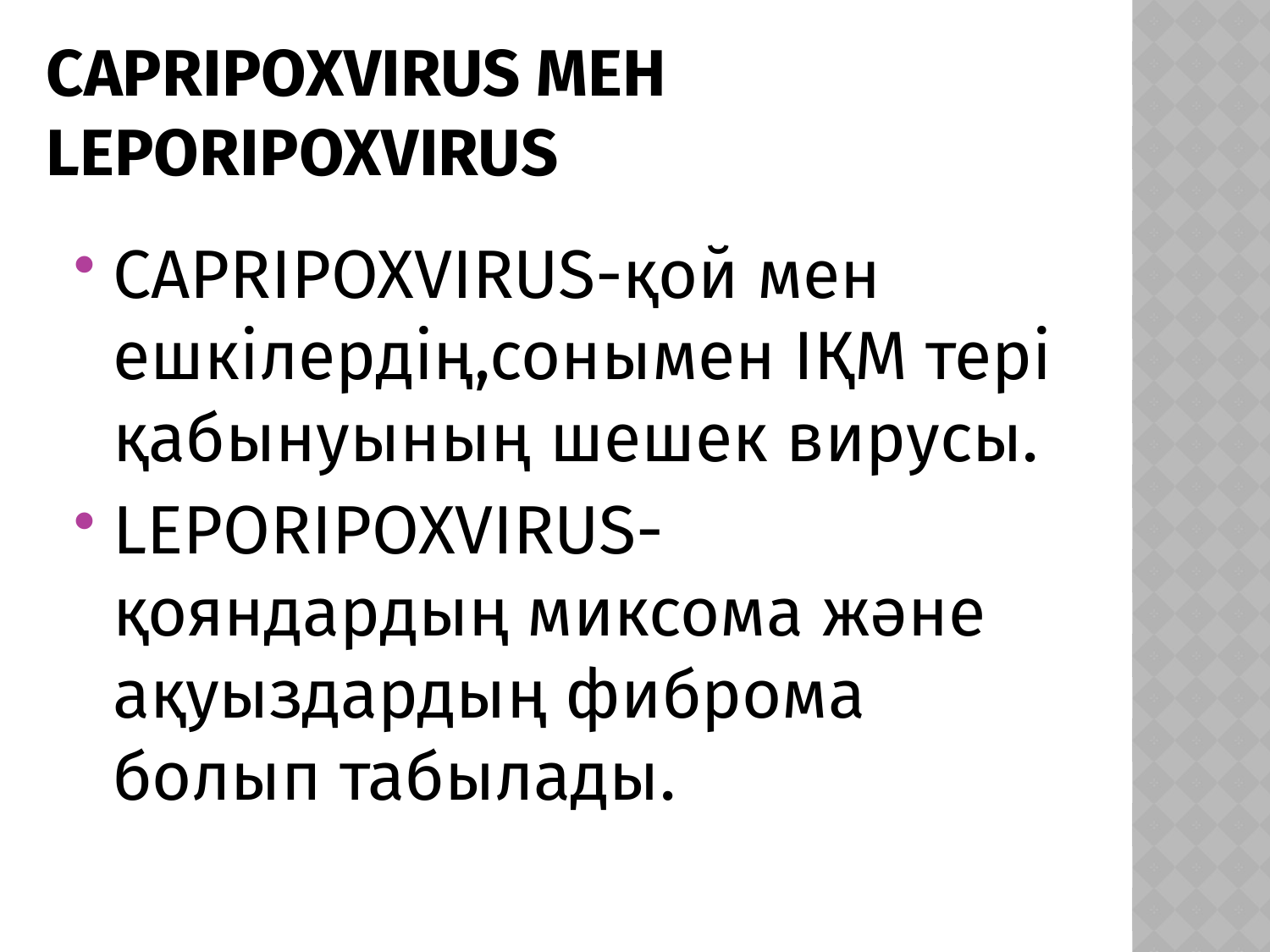

# CAPRIPOXVIRUS мен LEPORIPOXVIRUS
CAPRIPOXVIRUS-қой мен ешкілердің,сонымен ІҚМ тері қабынуының шешек вирусы.
LEPORIPOXVIRUS-қояндардың миксома және ақуыздардың фиброма болып табылады.